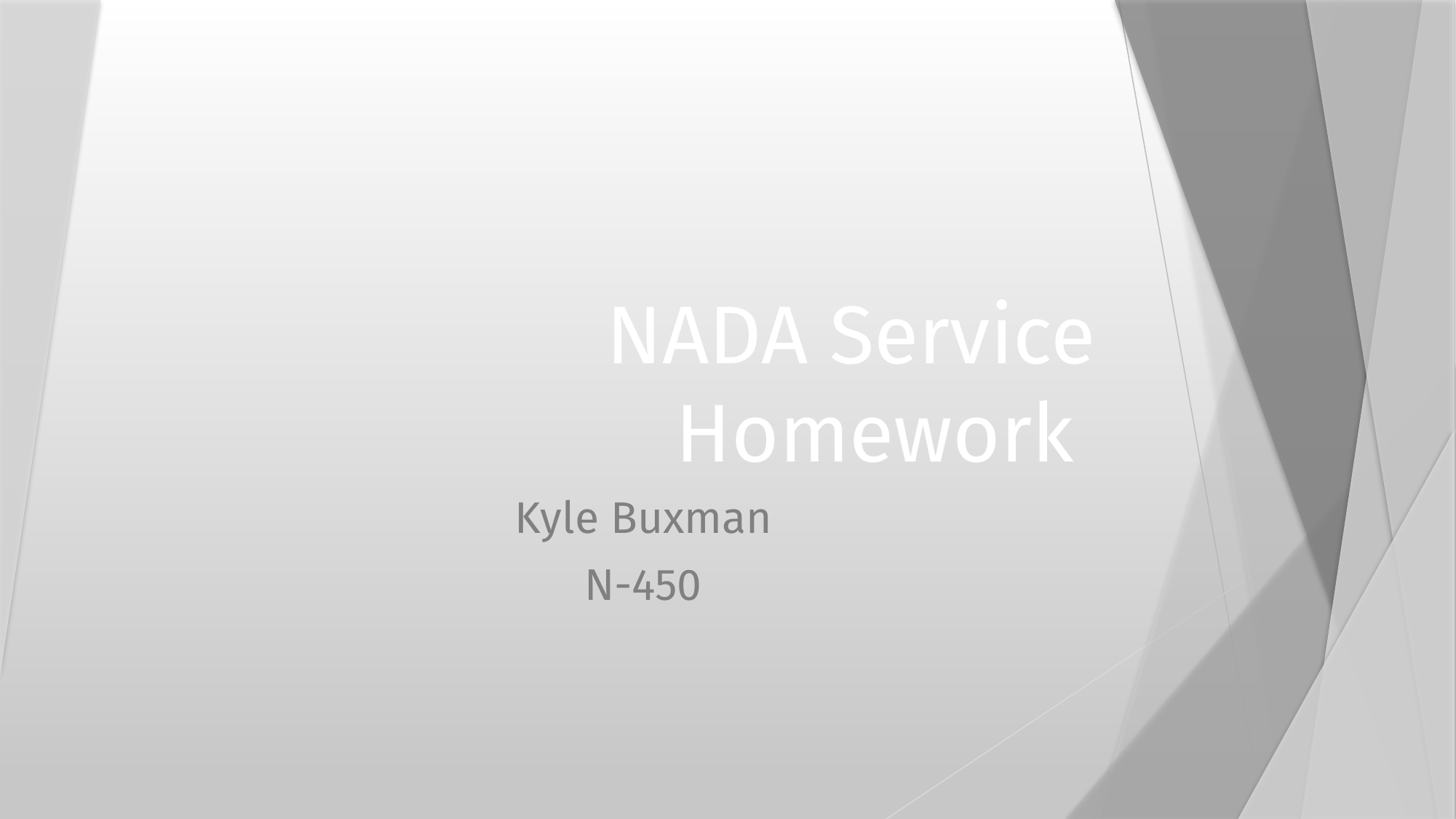

# NADA Service Homework
Kyle Buxman
N-450